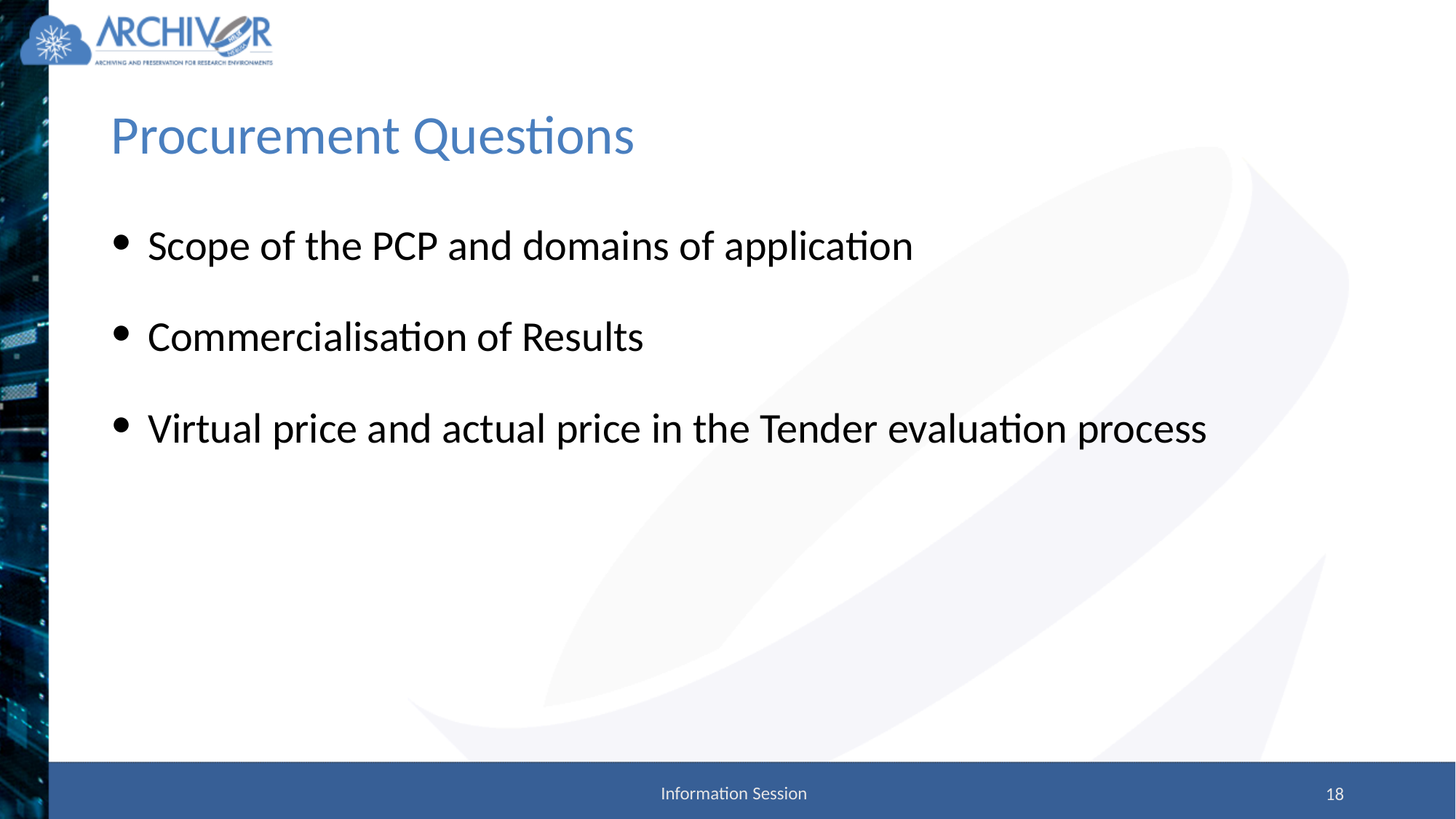

# Procurement Questions
 Scope of the PCP and domains of application

 Commercialisation of Results

 Virtual price and actual price in the Tender evaluation process

Information Session
18